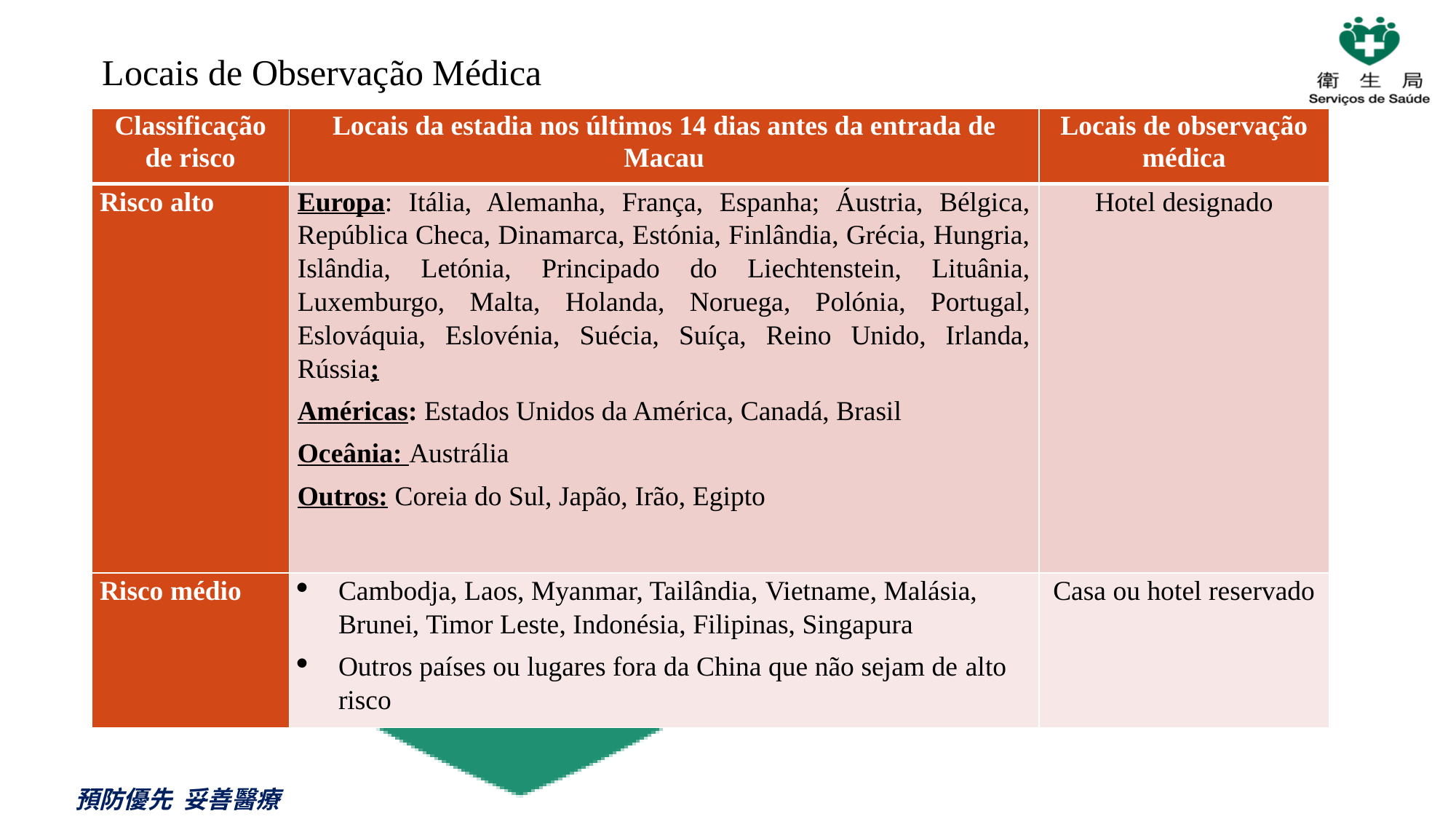

# Locais de Observação Médica
| Classificação de risco | Locais da estadia nos últimos 14 dias antes da entrada de Macau | Locais de observação médica |
| --- | --- | --- |
| Risco alto | Europa: Itália, Alemanha, França, Espanha; Áustria, Bélgica, República Checa, Dinamarca, Estónia, Finlândia, Grécia, Hungria, Islândia, Letónia, Principado do Liechtenstein, Lituânia, Luxemburgo, Malta, Holanda, Noruega, Polónia, Portugal, Eslováquia, Eslovénia, Suécia, Suíça, Reino Unido, Irlanda, Rússia; Américas: Estados Unidos da América, Canadá, Brasil Oceânia: Austrália Outros: Coreia do Sul, Japão, Irão, Egipto | Hotel designado |
| Risco médio | Cambodja, Laos, Myanmar, Tailândia, Vietname, Malásia, Brunei, Timor Leste, Indonésia, Filipinas, Singapura Outros países ou lugares fora da China que não sejam de alto risco | Casa ou hotel reservado |